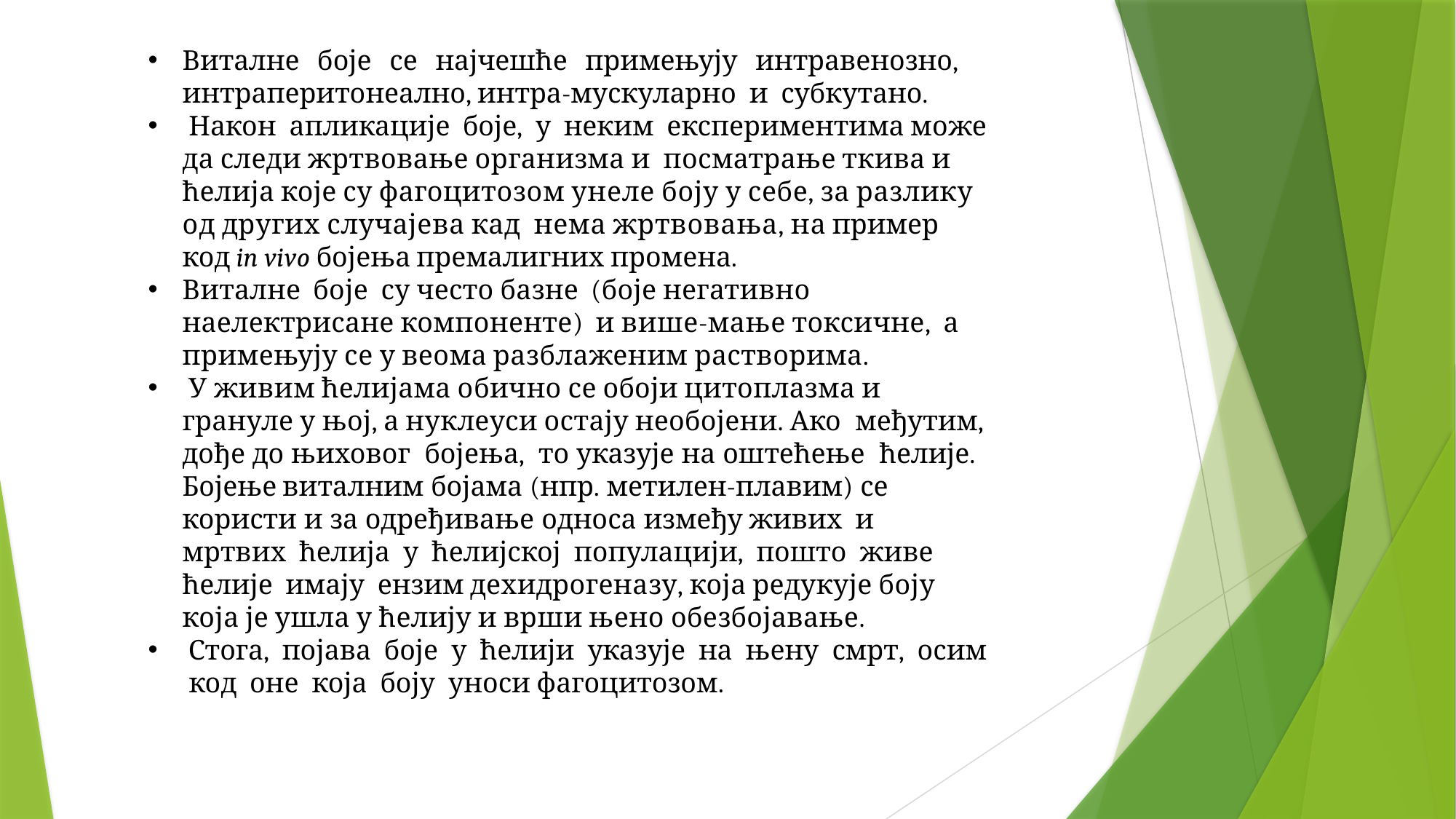

Виталне   боје   се   најчешће   примењују   интравенозно,   интраперитонеално, интра-мускуларно  и  субкутано.
 Након  апликације  боје,  у  неким  експериментима може да следи жртвовање организма и  посматрање ткива и ћелија које су фагоцитозом унеле боју у себе, за разлику од других случајева кад  нема жртвовања, на пример код in vivo бојења премалигних промена.
Виталне  боје  су често базне  (боје негативно наелектрисане компоненте)  и више-мање токсичне,  а примењују се у веома разблаженим растворима.
 У живим ћелијама обично се обоји цитоплазма и грануле у њој, а нуклеуси остају необојени. Ако  међутим, дође до њиховог  бојења,  то указује на оштећење  ћелије.  Бојење виталним бојама (нпр. метилен-плавим) се користи и за одређивање односа између живих  и  мртвих  ћелија  у  ћелијској  популацији,  пошто  живе  ћелије  имају  ензим дехидрогеназу, која редукује боју која је ушла у ћелију и врши њено обезбојавање.
 Стога,  појава  боје  у  ћелији  указује  на  њену  смрт,  осим  код  оне  која  боју  уноси фагоцитозом.